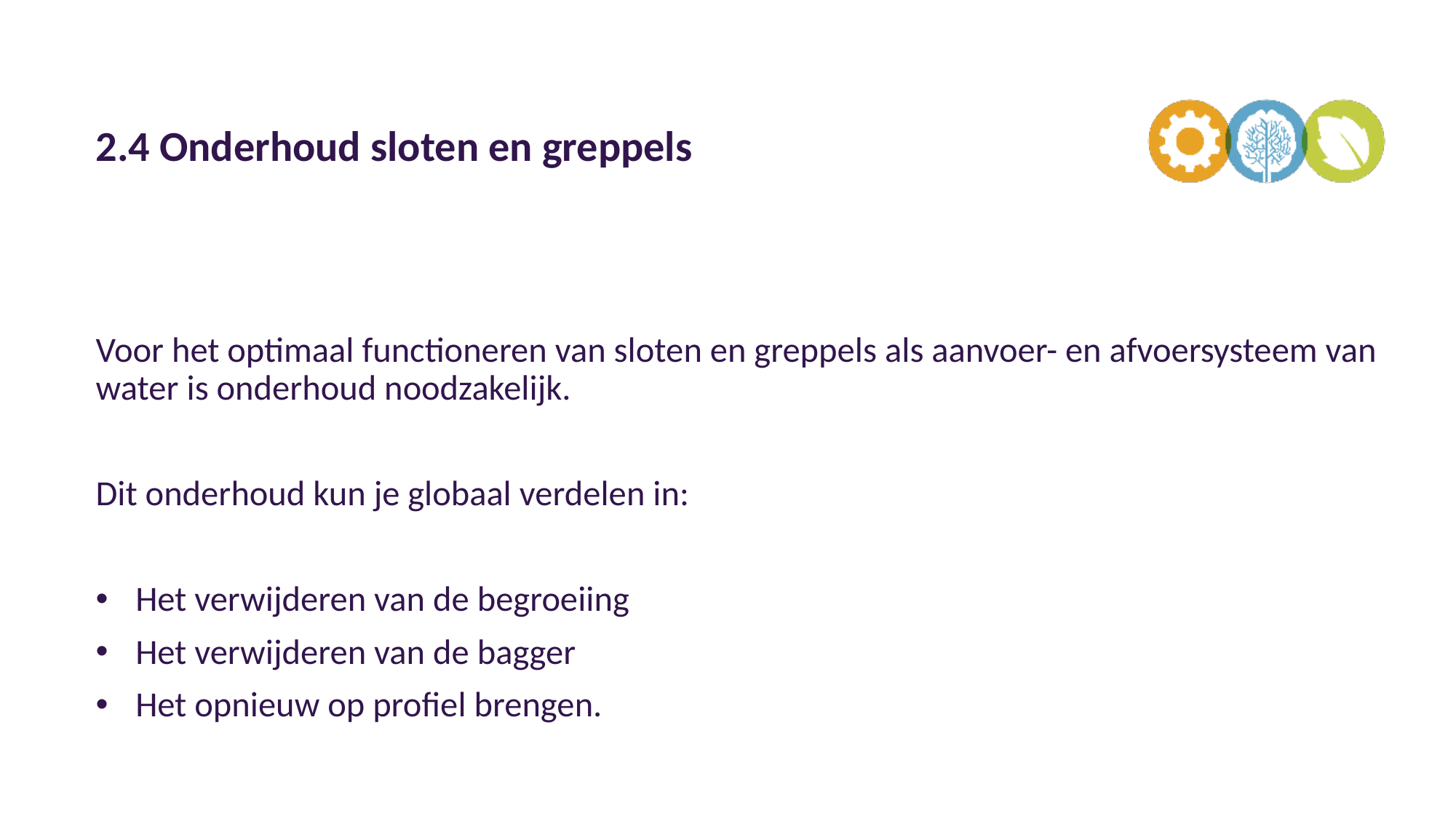

# 2.4 Onderhoud sloten en greppels
Voor het optimaal functioneren van sloten en greppels als aanvoer- en afvoersysteem van water is onderhoud noodzakelijk.

Dit onderhoud kun je globaal verdelen in:

Het verwijderen van de begroeiing
Het verwijderen van de bagger
Het opnieuw op profiel brengen.